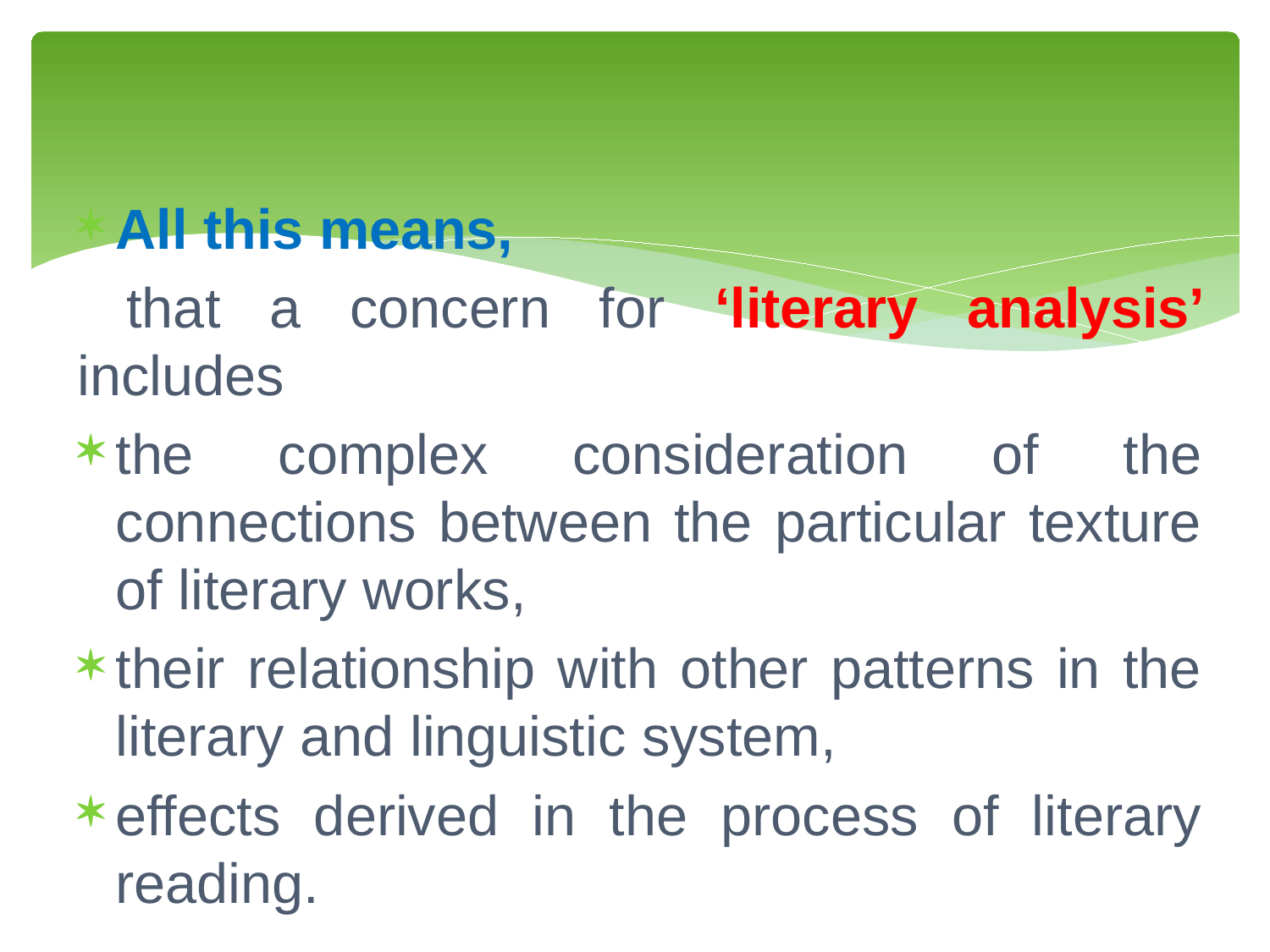

All this means,
 that a concern for ‘literary analysis’ includes
the complex consideration of the connections between the particular texture of literary works,
their relationship with other patterns in the literary and linguistic system,
effects derived in the process of literary reading.